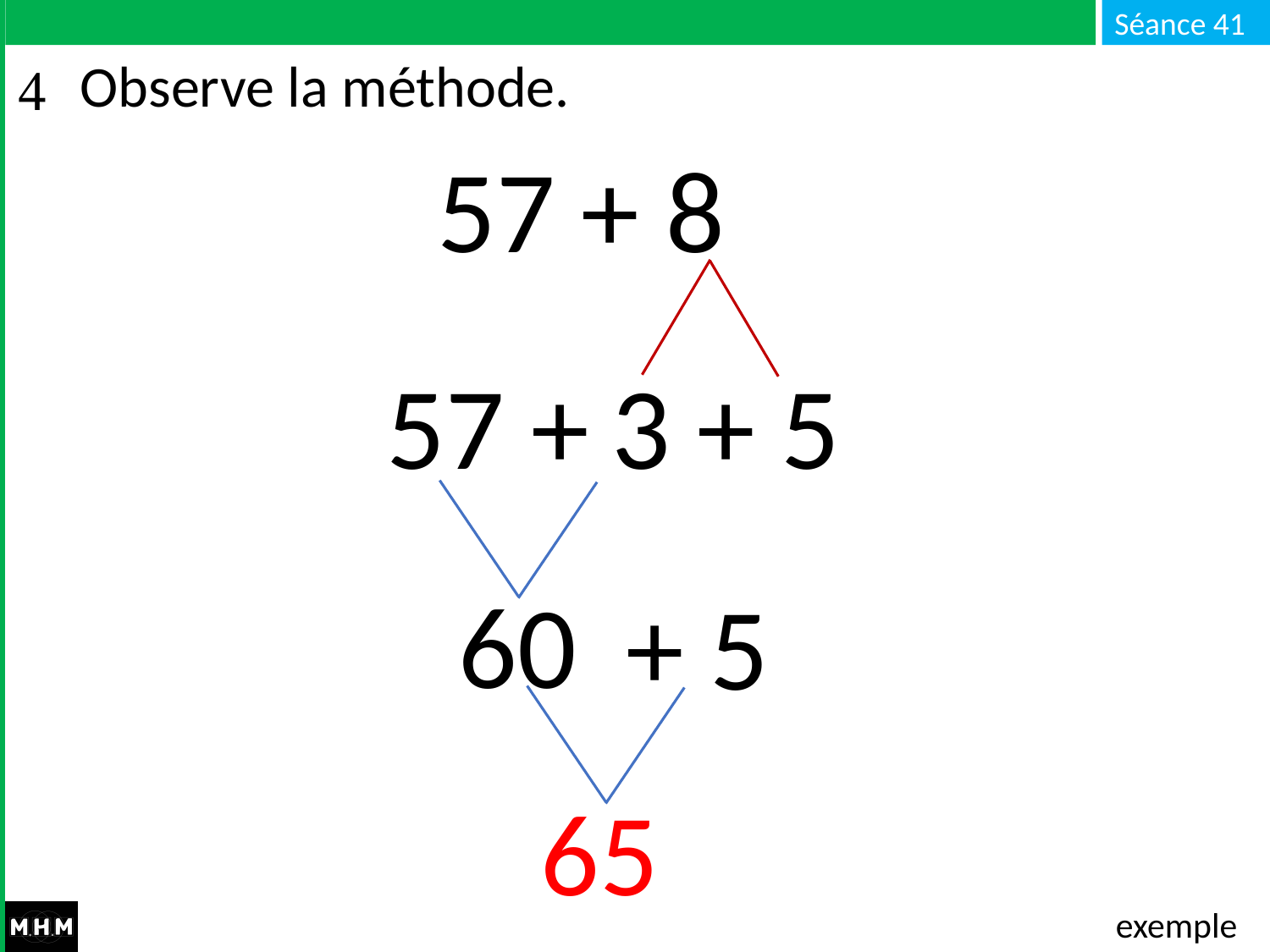

# Observe la méthode.
57 + 8
57 +
3 + 5
60
 + 5
65
exemple